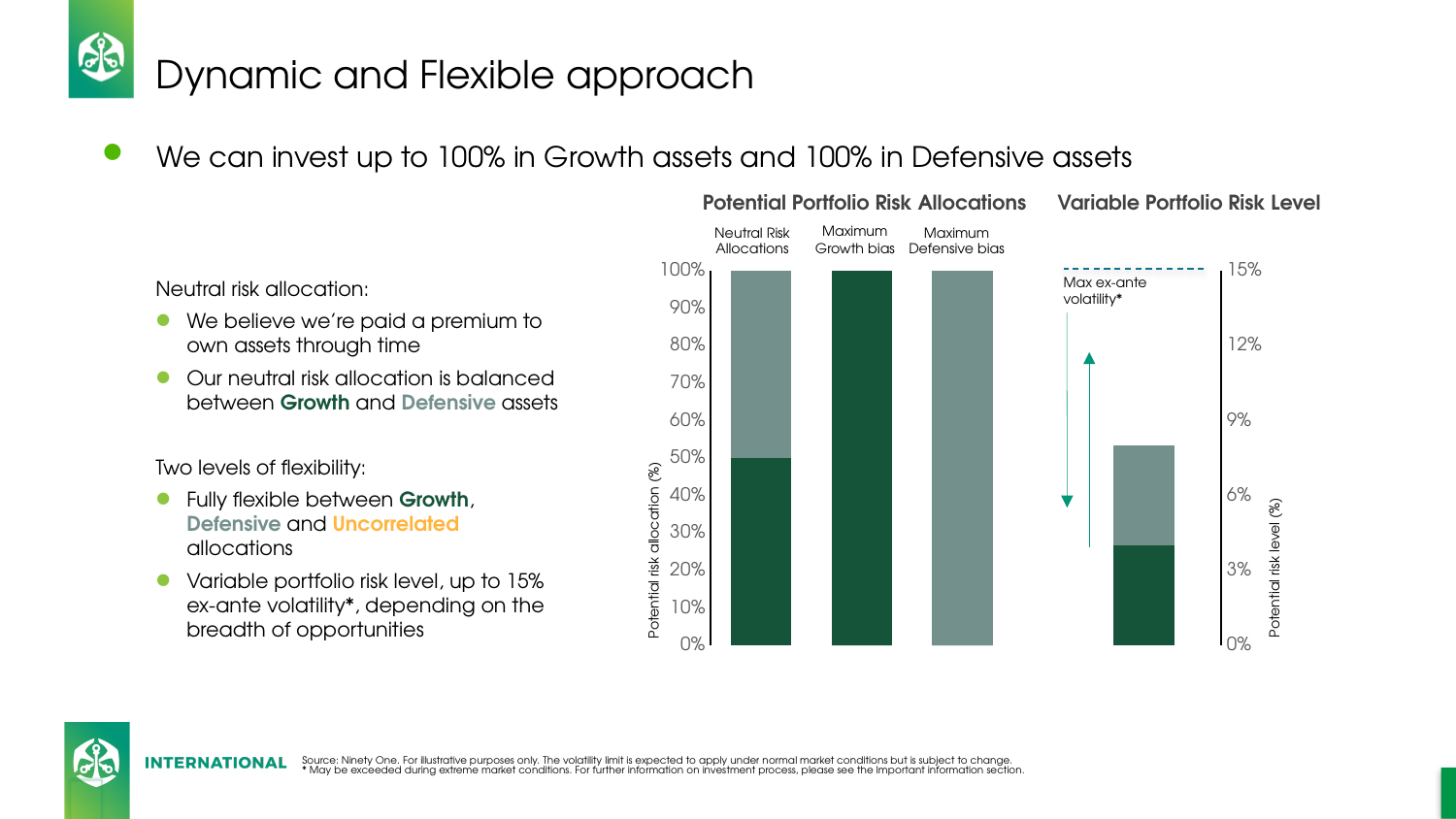

# Dynamic and Flexible approach
We can invest up to 100% in Growth assets and 100% in Defensive assets
Potential Portfolio Risk Allocations
Variable Portfolio Risk Level
Maximum Growth bias
Neutral Risk Allocations
Maximum Defensive bias

### Chart

| Category |  |  |
|---|---|---|
| Starting Portfolio | 0.5 | 0.5 |
| Max Growth | 0.0 | 1.0 |
| Max Defensive | 0.0 | 1.0 |

### Chart

| Category |  |  |
|---|---|---|
| Current Portfolio | 0.04 | 0.04 |
Neutral risk allocation:
We believe we’re paid a premium to own assets through time
Our neutral risk allocation is balanced between Growth and Defensive assets

Two levels of flexibility:
Fully flexible between Growth, Defensive and Uncorrelated allocations
Variable portfolio risk level, up to 15% ex-ante volatility*, depending on the breadth of opportunities
Max ex-ante volatility*
Potential risk allocation (%)
Potential risk level (%)
Source: Ninety One. For illustrative purposes only. The volatility limit is expected to apply under normal market conditions but is subject to change.
* May be exceeded during extreme market conditions. For further information on investment process, please see the Important information section.